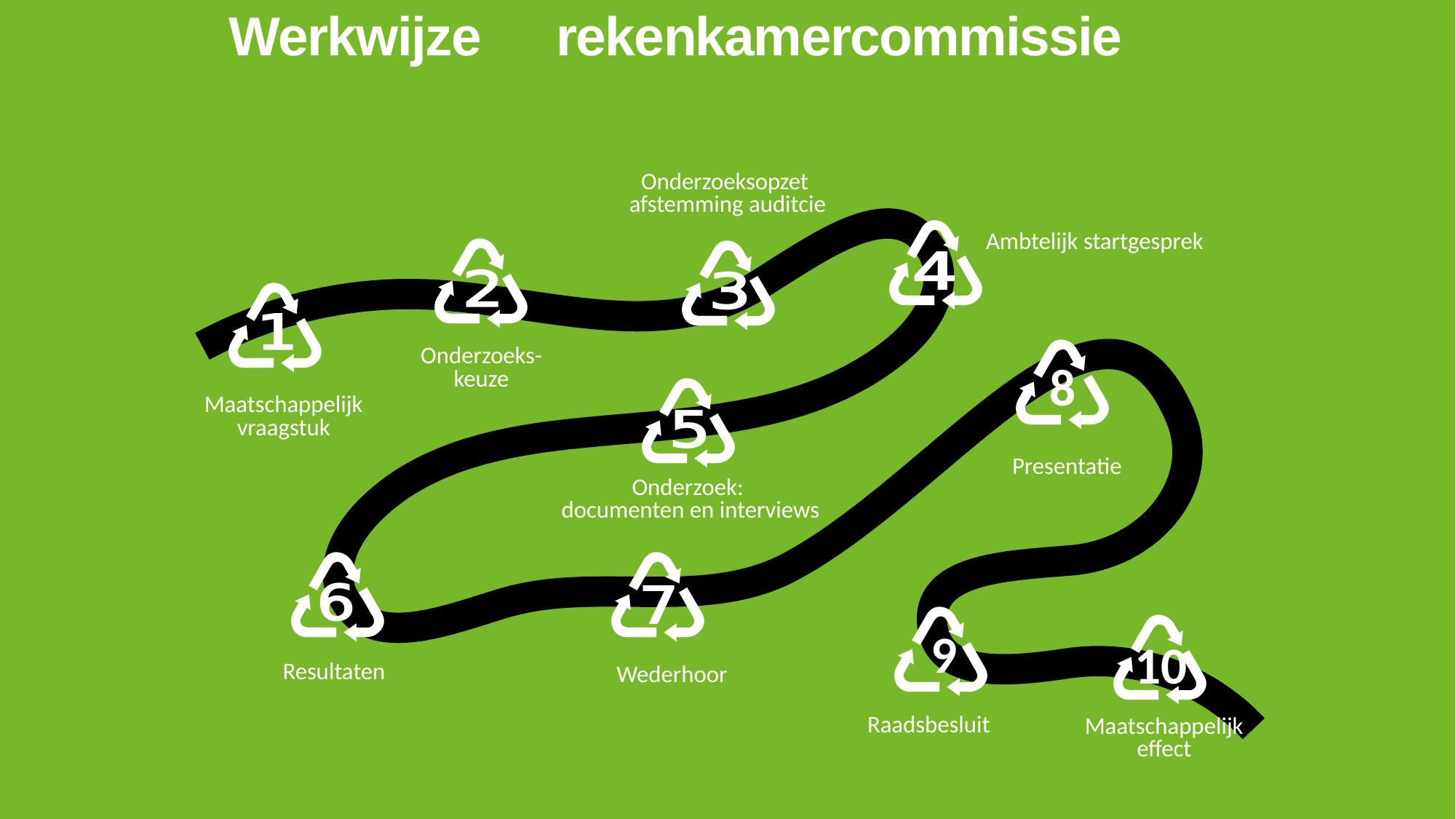

# Werkwijze	rekenkamercommissie
Onderzoeksopzet
afstemming auditcie
♶

Ambtelijk startgesprek
♴
♵
♳
♺
Onderzoeks-keuze
8
♷
Maatschappelijk vraagstuk
Presentatie
Onderzoek:
documenten en interviews
♹
♸
♺
♺
9
10
Resultaten
Wederhoor
Raadsbesluit
Maatschappelijk
effect